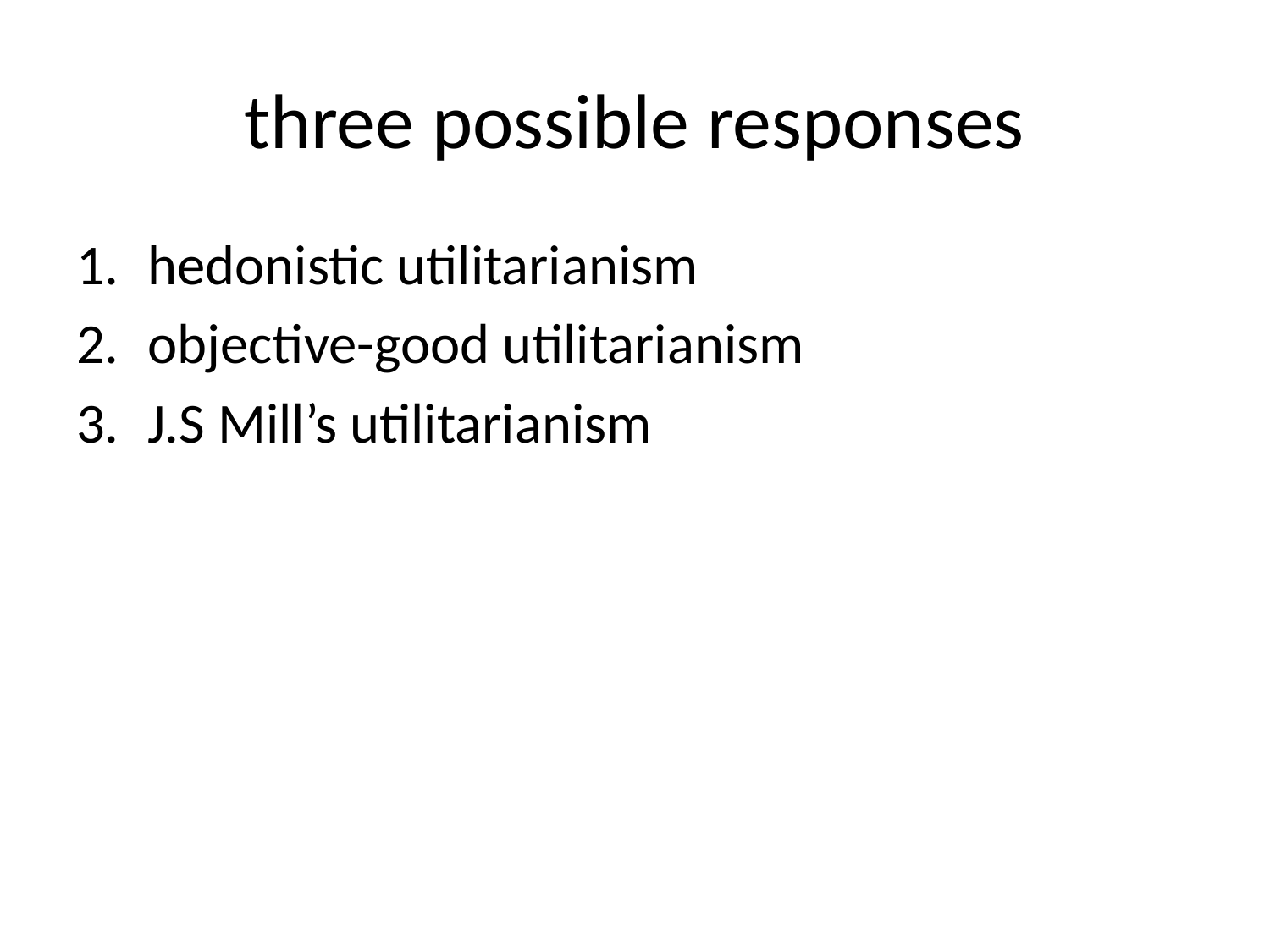

# three possible responses
hedonistic utilitarianism
objective-good utilitarianism
J.S Mill’s utilitarianism